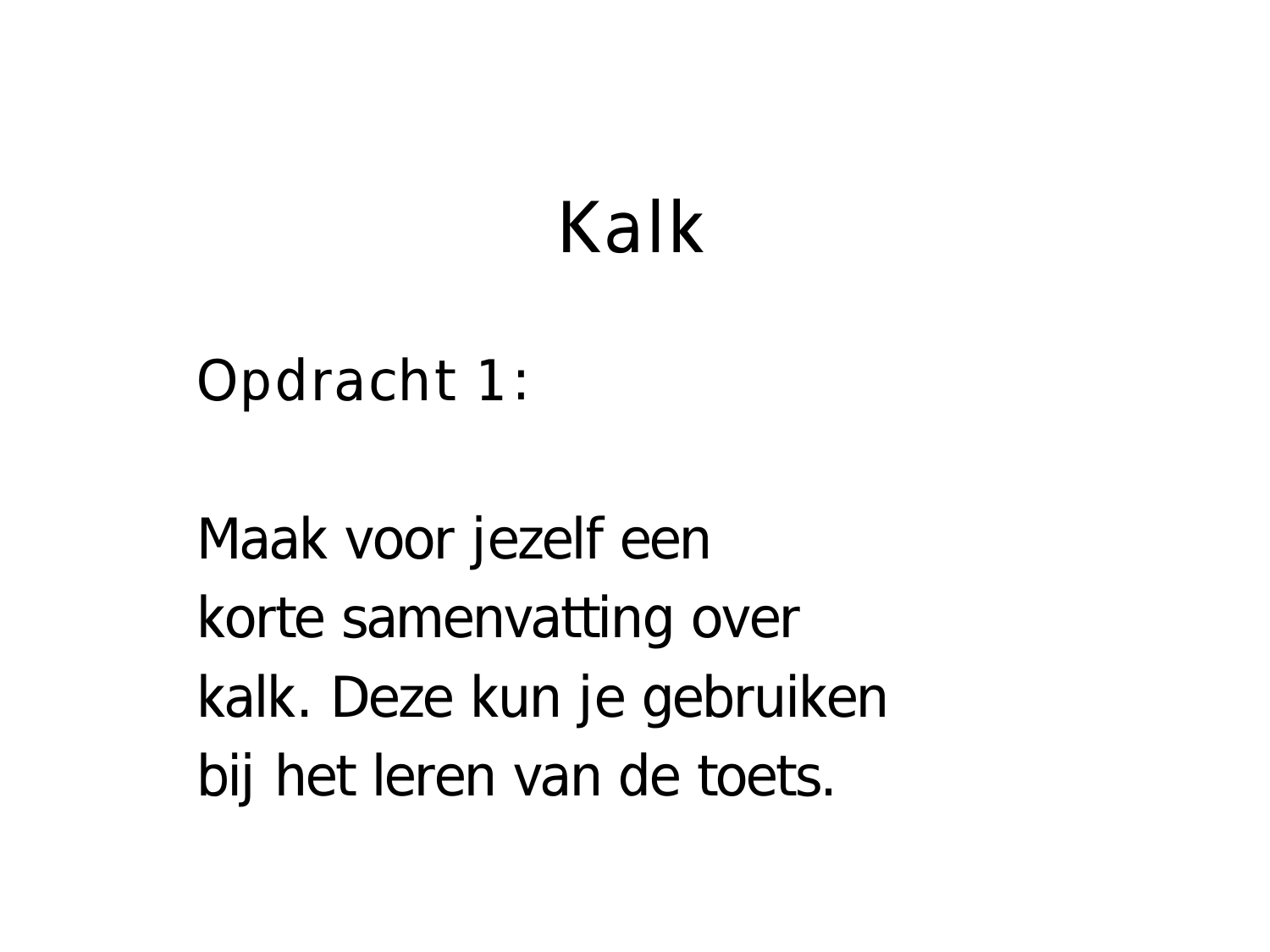

# Kalk
Opdracht 1:

Maak voor jezelf een
korte samenvatting over
kalk. Deze kun je gebruiken
bij het leren van de toets.